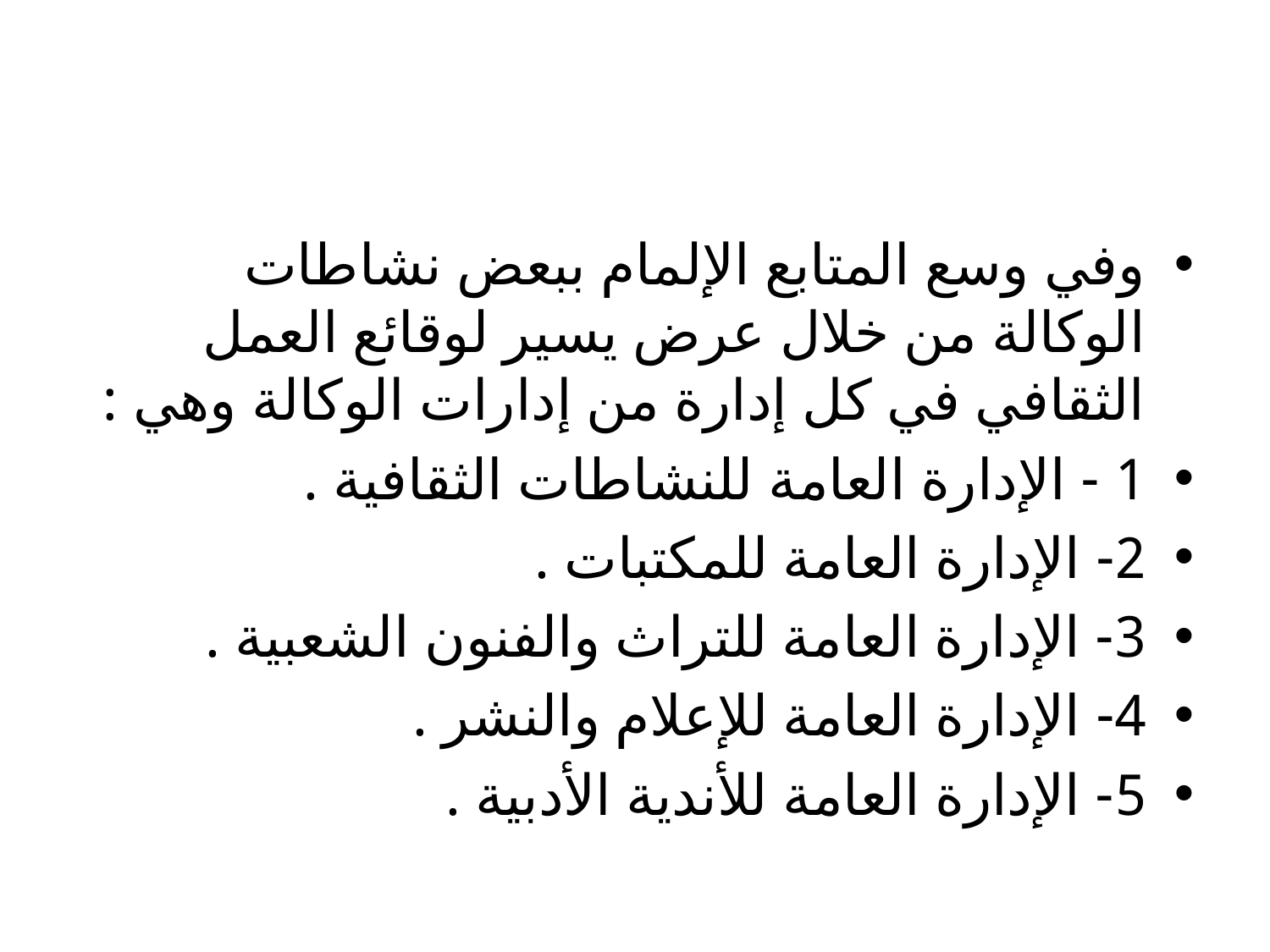

#
وفي وسع المتابع الإلمام ببعض نشاطات الوكالة من خلال عرض يسير لوقائع العمل الثقافي في كل إدارة من إدارات الوكالة وهي :
1 - الإدارة العامة للنشاطات الثقافية .
2- الإدارة العامة للمكتبات .
3- الإدارة العامة للتراث والفنون الشعبية .
4- الإدارة العامة للإعلام والنشر .
5- الإدارة العامة للأندية الأدبية .